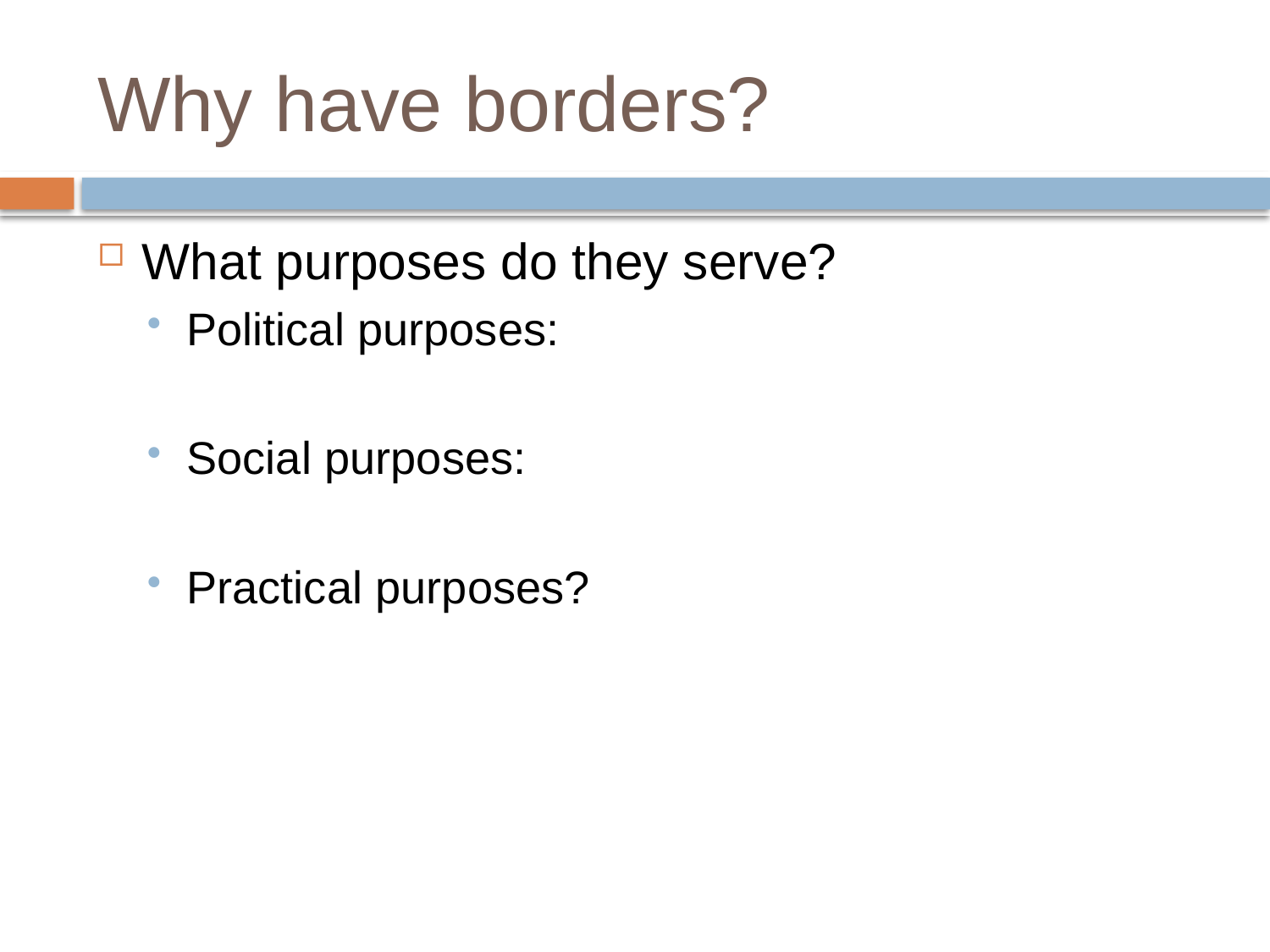

# Why have borders?
What purposes do they serve?
Political purposes:

Social purposes:

Practical purposes?